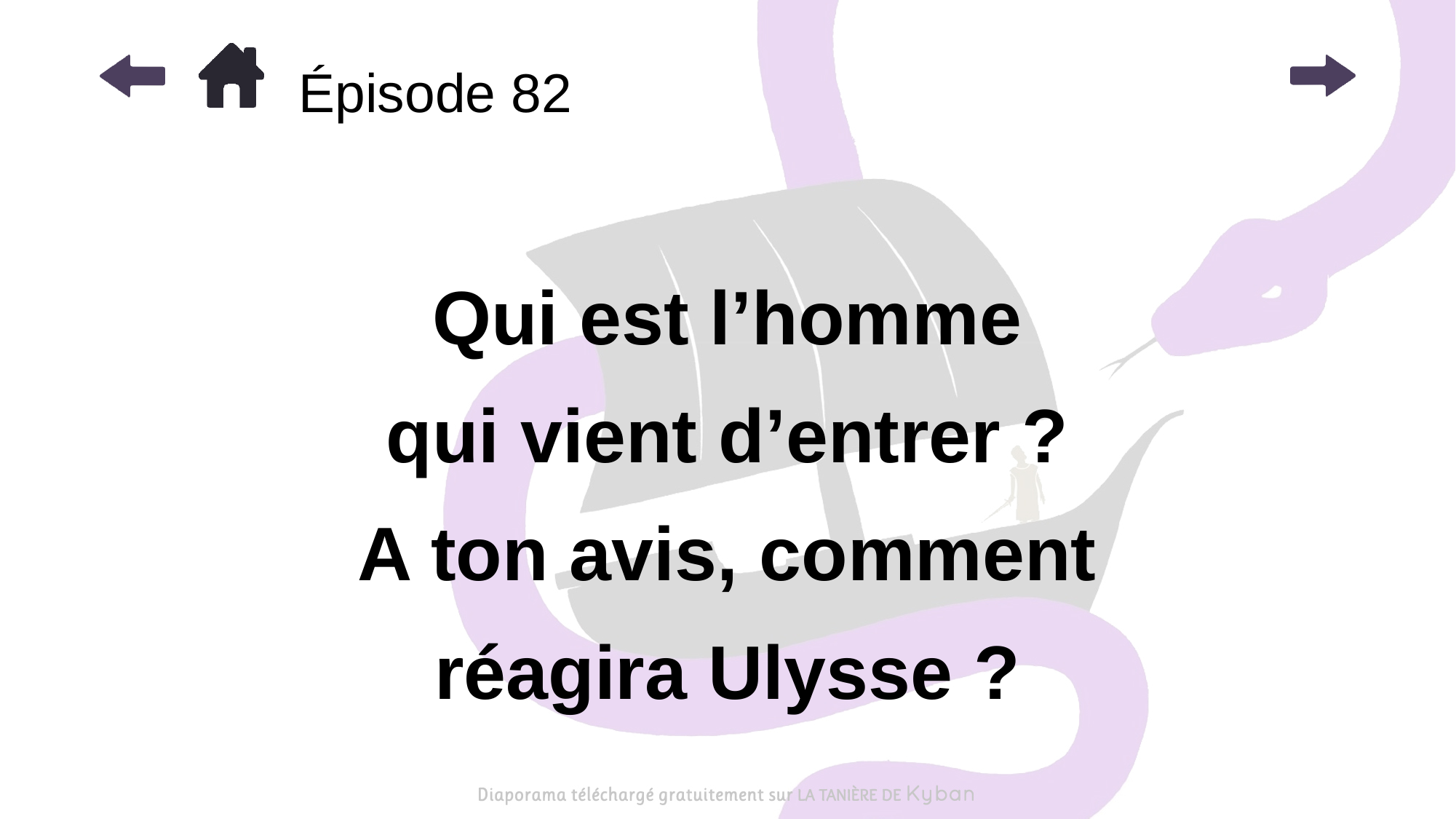

# Épisode 82
Qui est l’homme
qui vient d’entrer ?
A ton avis, comment
réagira Ulysse ?